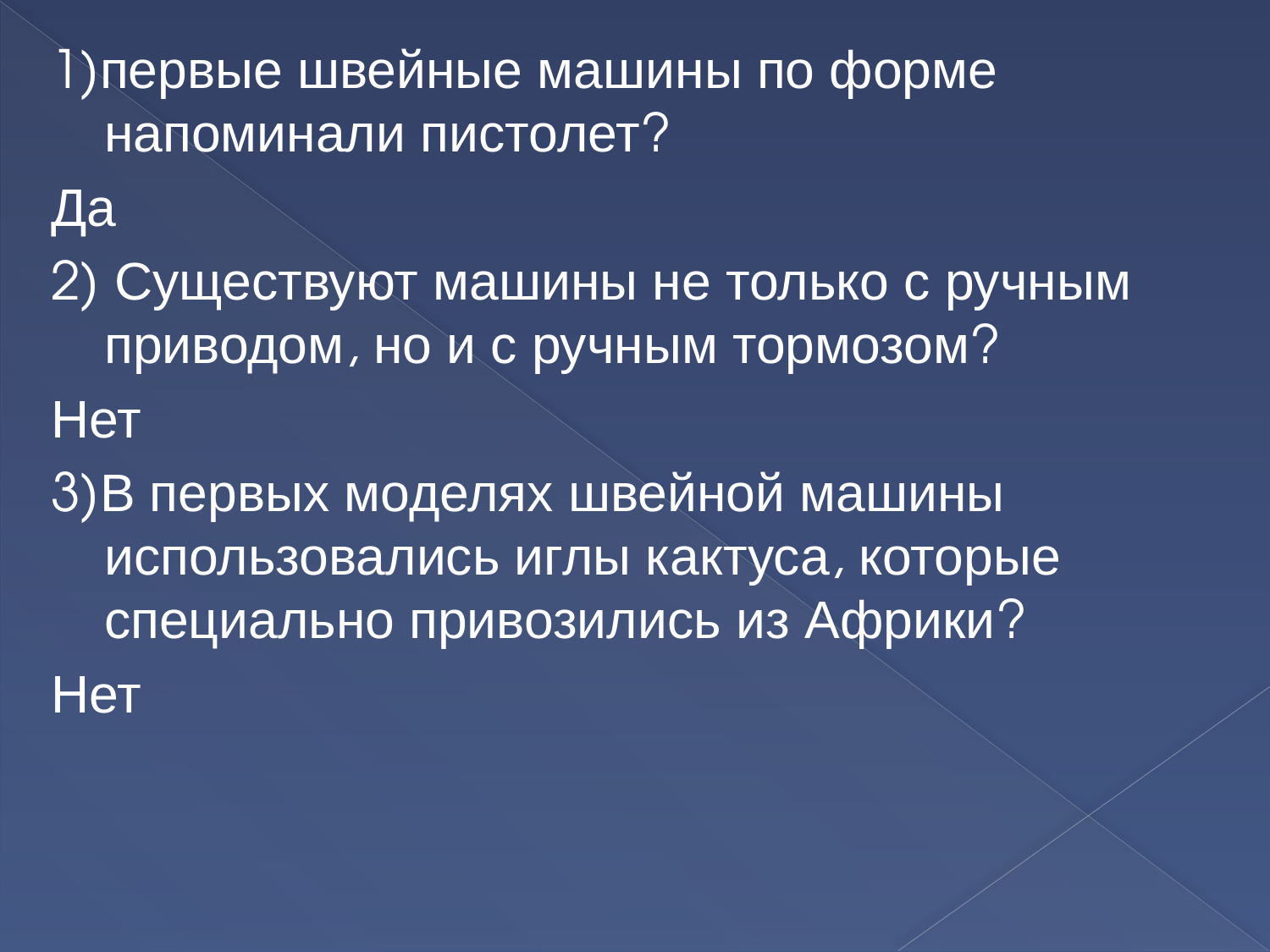

1)первые швейные машины по форме напоминали пистолет?
Да
2) Существуют машины не только с ручным приводом, но и с ручным тормозом?
Нет
3)В первых моделях швейной машины использовались иглы кактуса, которые специально привозились из Африки?
Нет

#